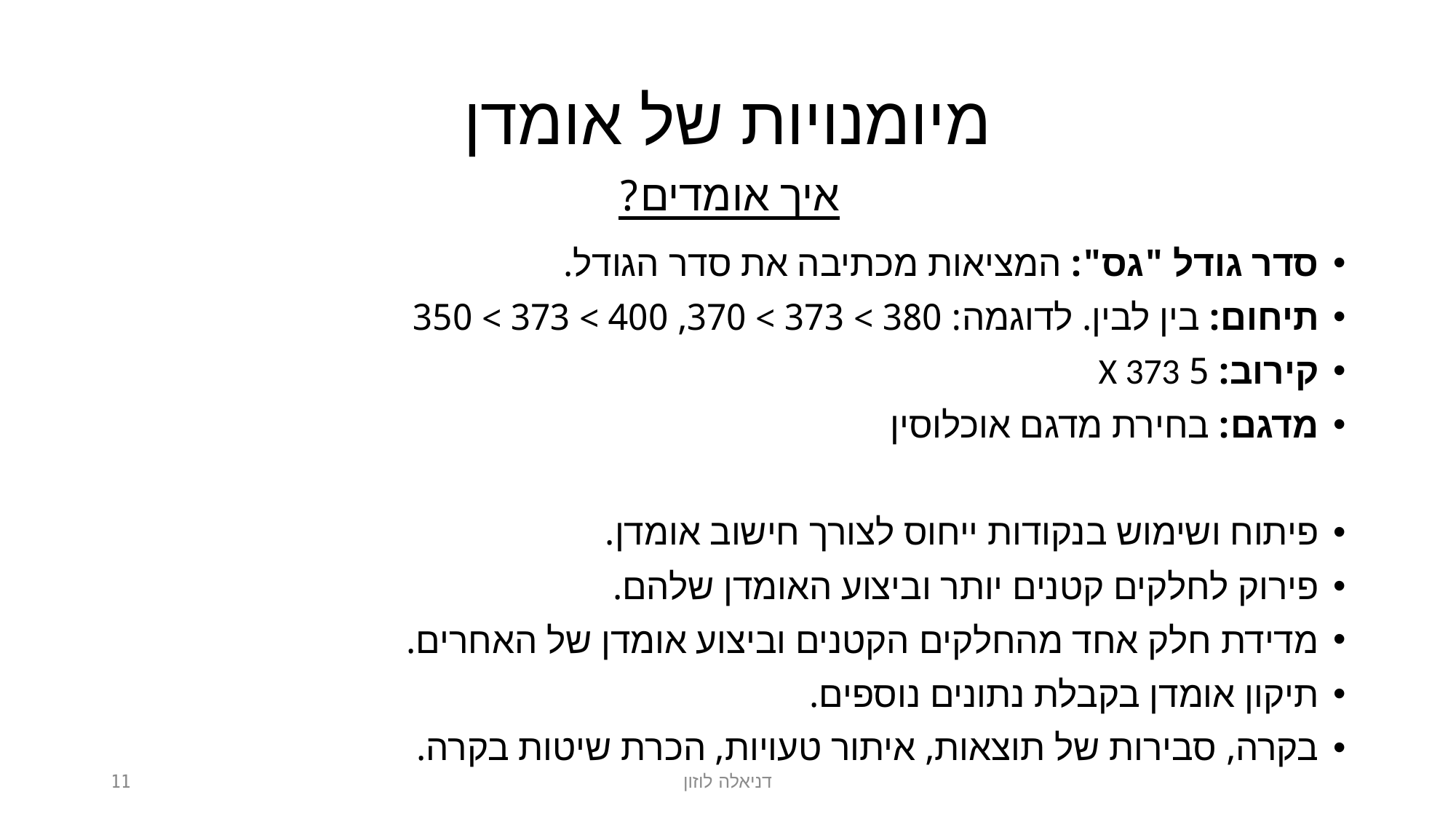

# מיומנויות של אומדן
איך אומדים?
סדר גודל "גס": המציאות מכתיבה את סדר הגודל.
תיחום: בין לבין. לדוגמה: 380 > 373 > 370, 400 > 373 > 350
קירוב: 5 X 373
מדגם: בחירת מדגם אוכלוסין

פיתוח ושימוש בנקודות ייחוס לצורך חישוב אומדן.
פירוק לחלקים קטנים יותר וביצוע האומדן שלהם.
מדידת חלק אחד מהחלקים הקטנים וביצוע אומדן של האחרים.
תיקון אומדן בקבלת נתונים נוספים.
בקרה, סבירות של תוצאות, איתור טעויות, הכרת שיטות בקרה.
11
דניאלה לוזון